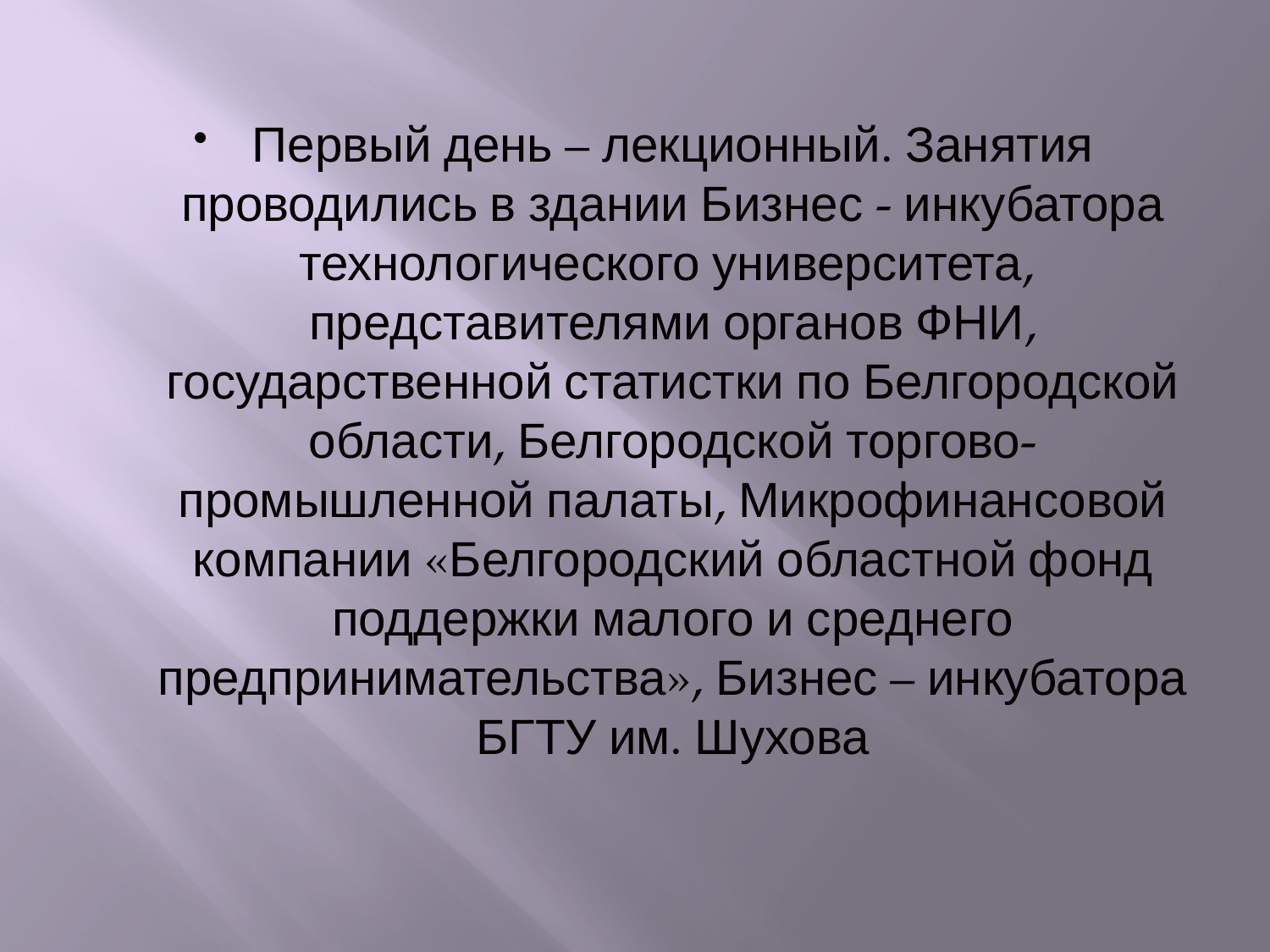

Первый день – лекционный. Занятия проводились в здании Бизнес - инкубатора технологического университета,  представителями органов ФНИ, государственной статистки по Белгородской области, Белгородской торгово-промышленной палаты, Микрофинансовой компании «Белгородский областной фонд поддержки малого и среднего предпринимательства», Бизнес – инкубатора  БГТУ им. Шухова